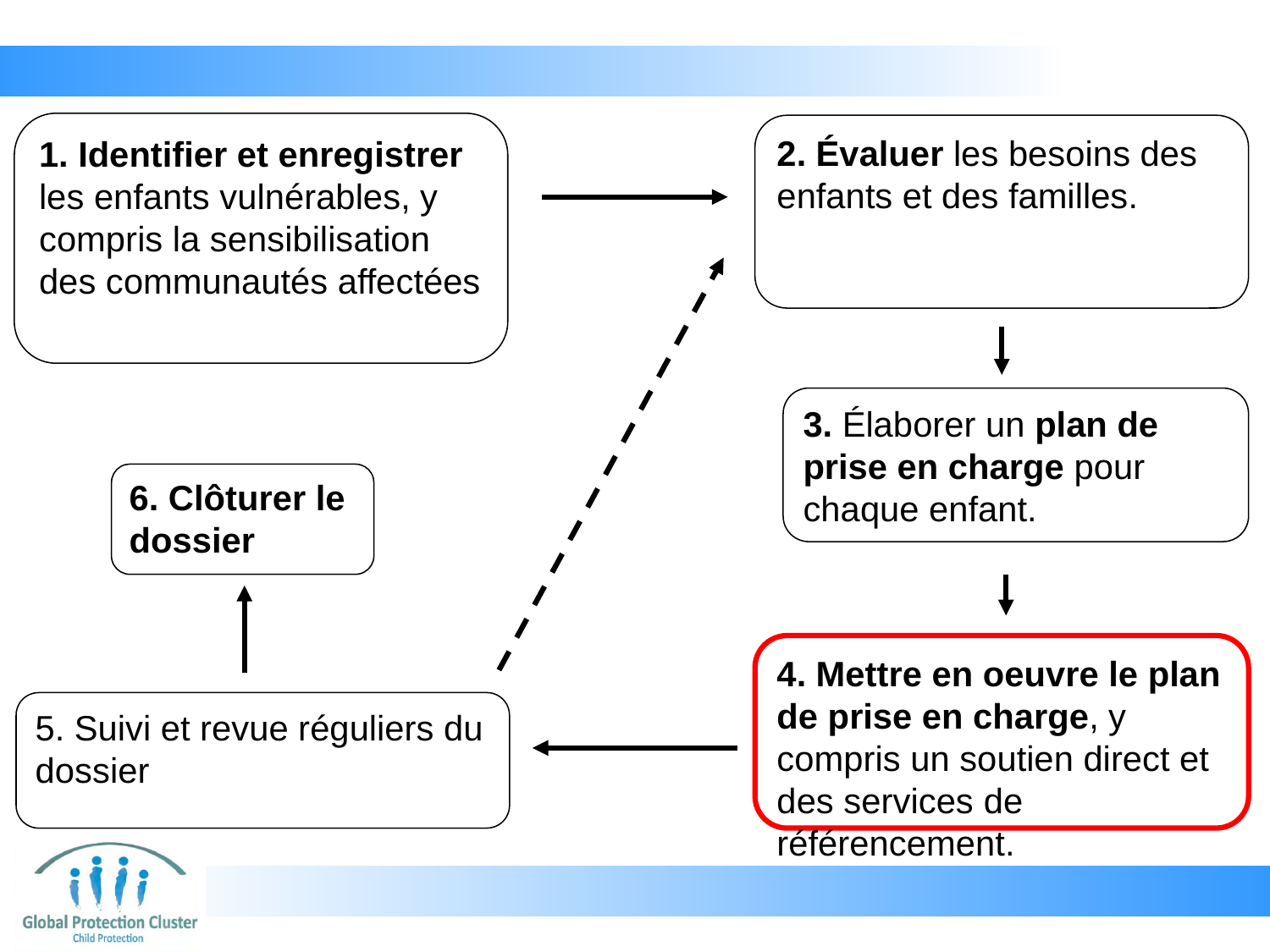

1. Identifier et enregistrer les enfants vulnérables, y compris la sensibilisation des communautés affectées
2. Évaluer les besoins des enfants et des familles.
3. Élaborer un plan de prise en charge pour chaque enfant.
6. Clôturer le dossier
4. Mettre en oeuvre le plan de prise en charge, y compris un soutien direct et des services de référencement.
5. Suivi et revue réguliers du dossier